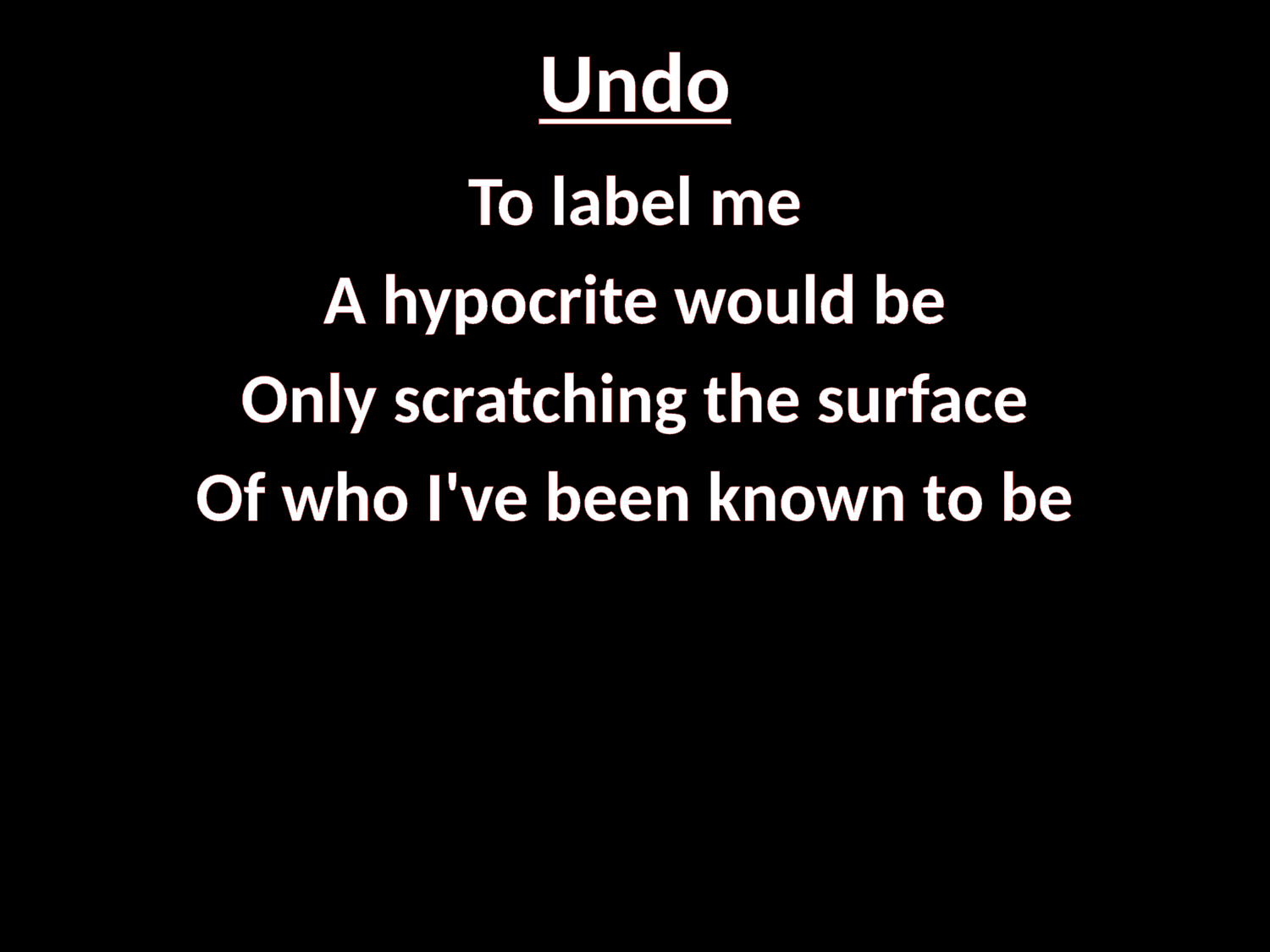

# Undo
To label me
A hypocrite would be
Only scratching the surface
Of who I've been known to be